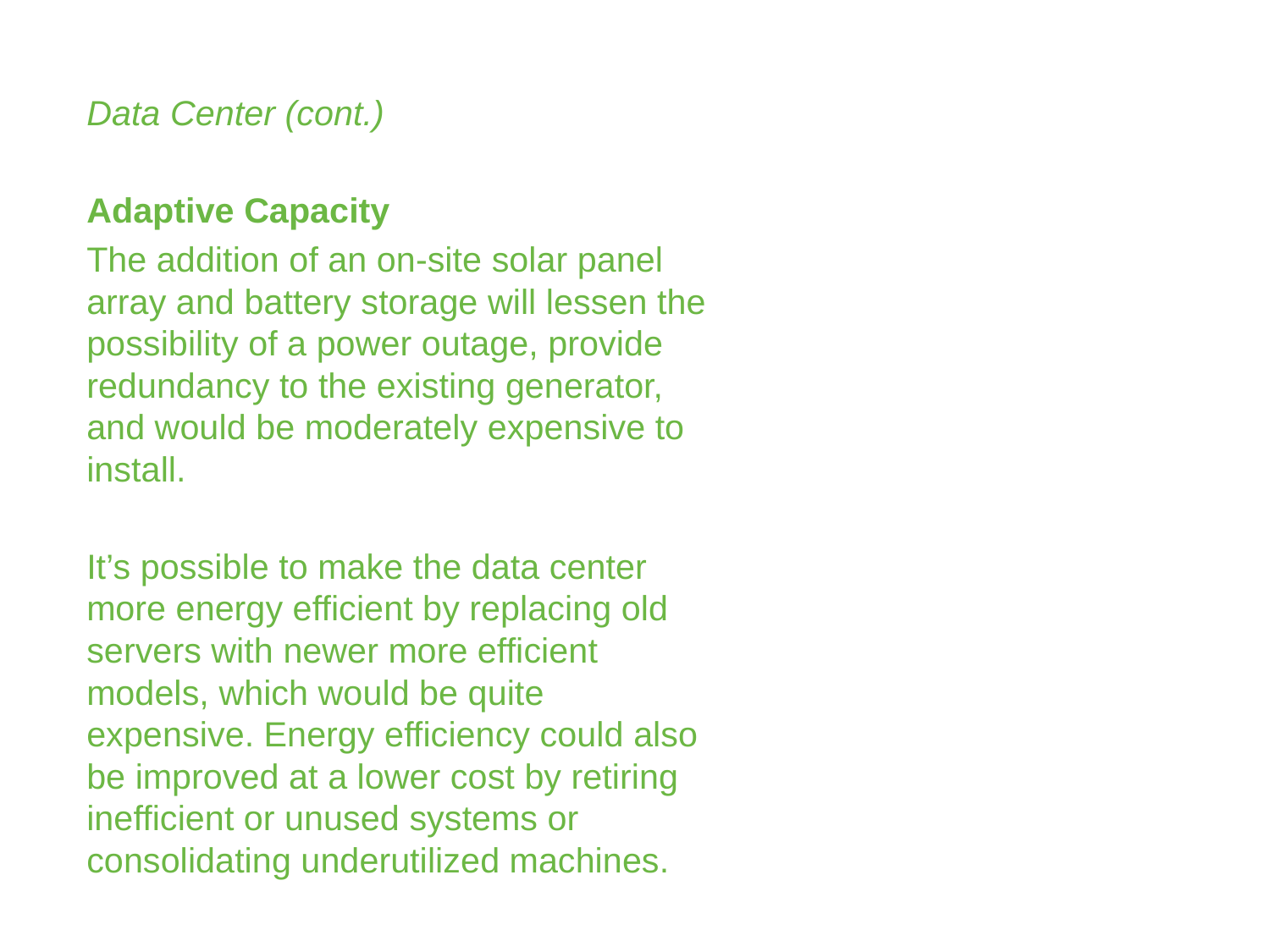

Data Center (cont.)

Adaptive Capacity
The addition of an on-site solar panel array and battery storage will lessen the possibility of a power outage, provide redundancy to the existing generator, and would be moderately expensive to install.

It’s possible to make the data center more energy efficient by replacing old servers with newer more efficient models, which would be quite expensive. Energy efficiency could also be improved at a lower cost by retiring inefficient or unused systems or consolidating underutilized machines.